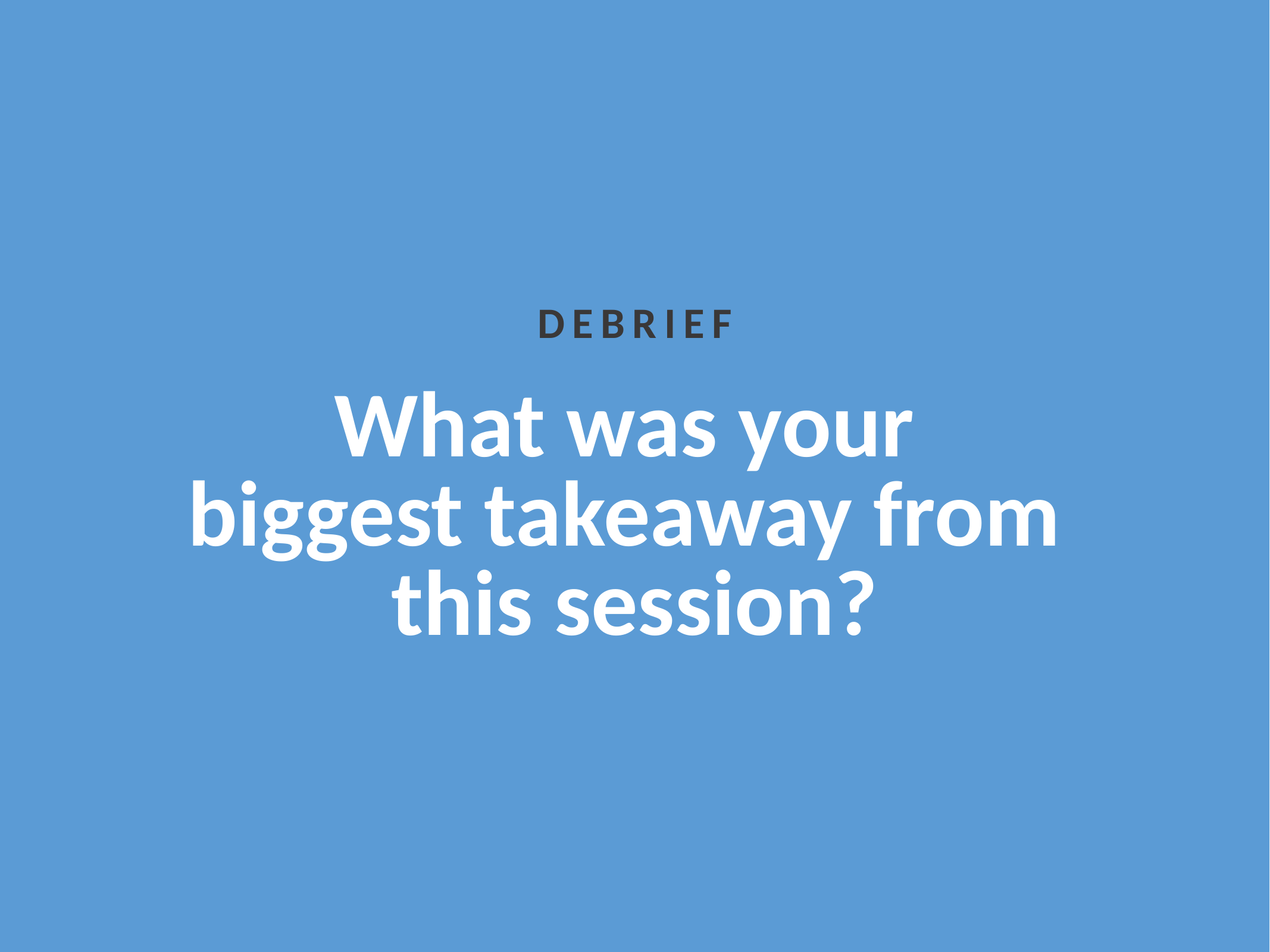

DEBRIEF
What was your
biggest takeaway from
this session?